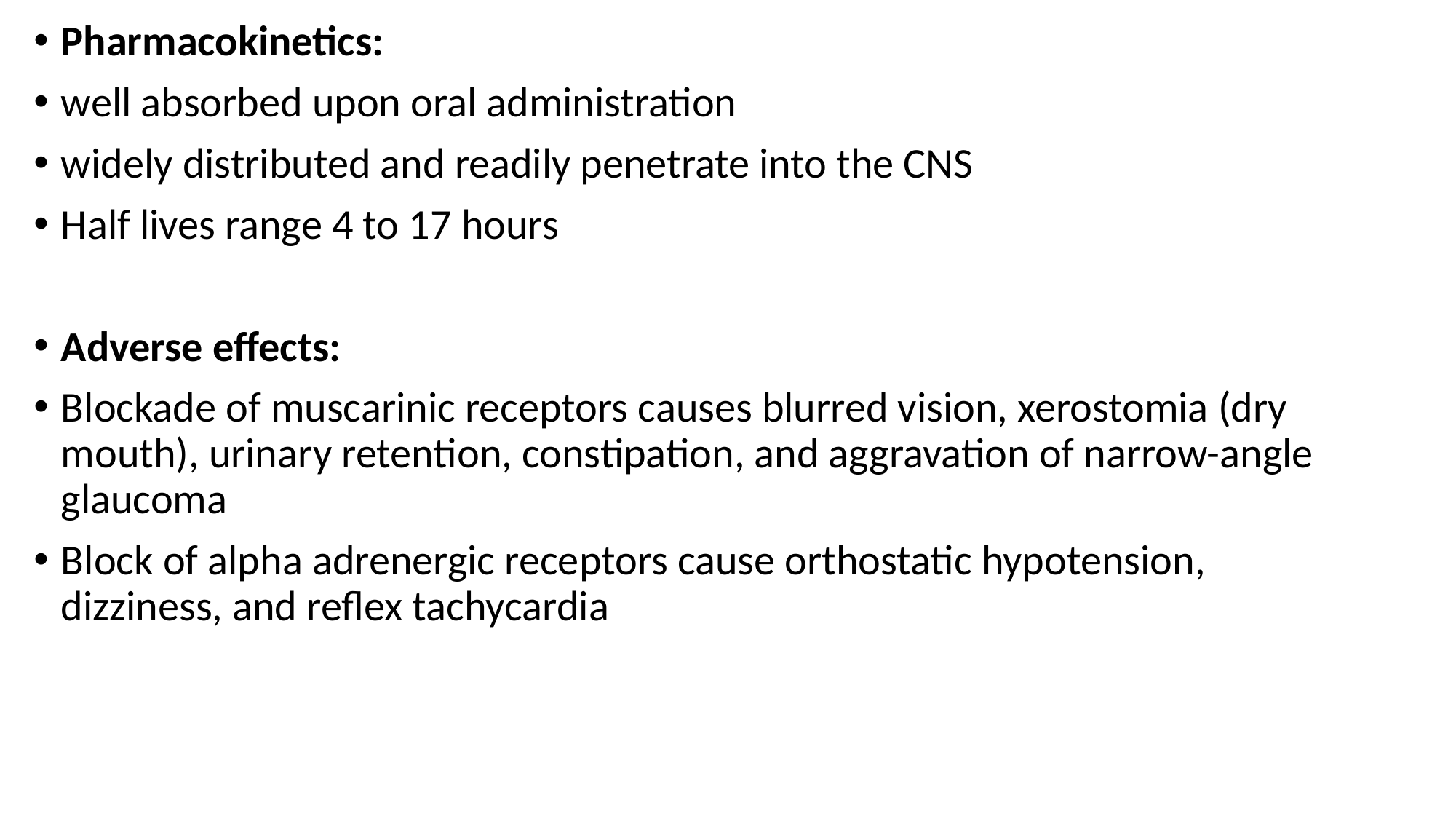

Pharmacokinetics:
well absorbed upon oral administration
widely distributed and readily penetrate into the CNS
Half lives range 4 to 17 hours

Adverse effects:
Blockade of muscarinic receptors causes blurred vision, xerostomia (dry mouth), urinary retention, constipation, and aggravation of narrow-angle glaucoma
Block of alpha adrenergic receptors cause orthostatic hypotension, dizziness, and reflex tachycardia